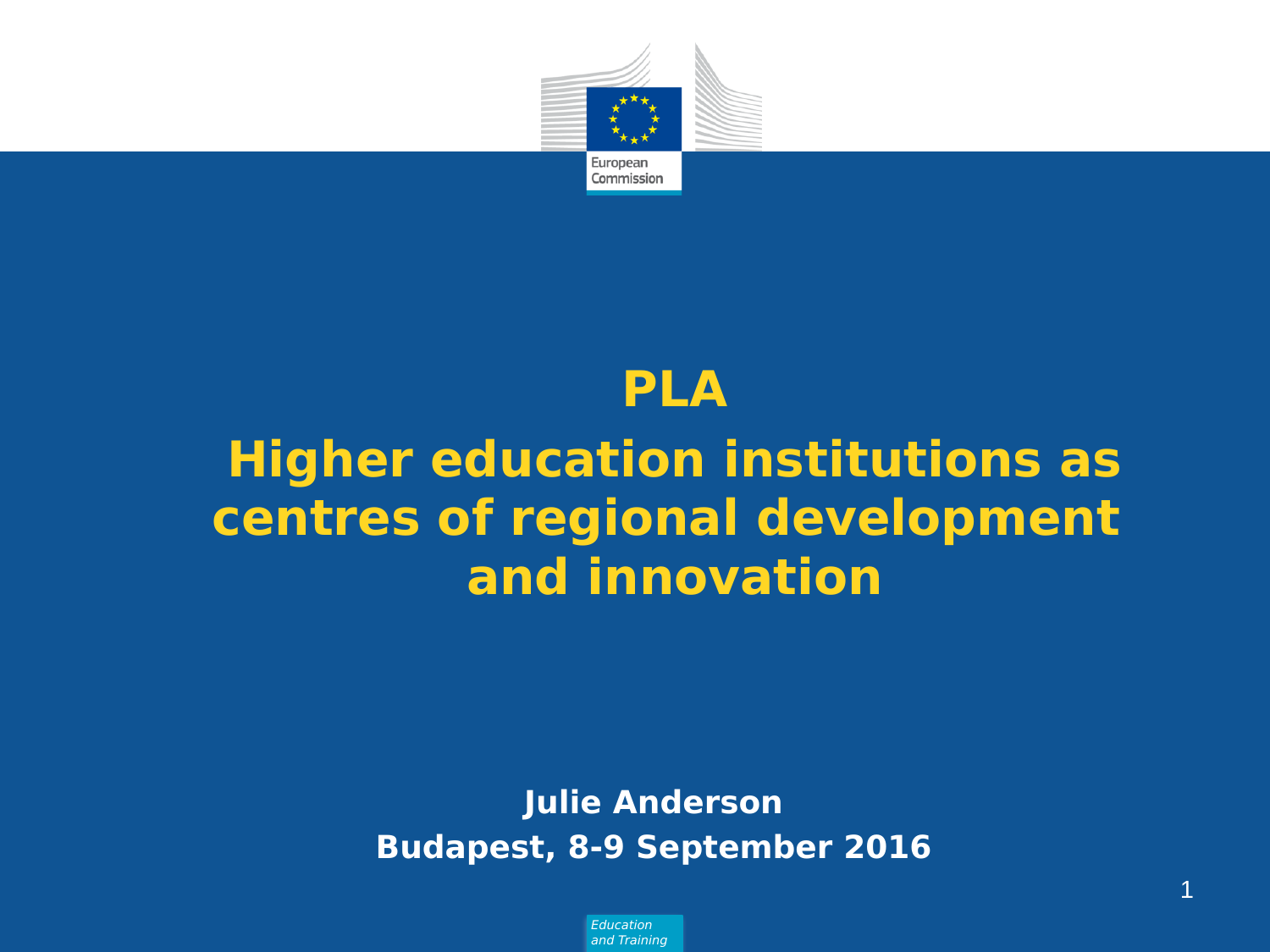

# PLA Higher education institutions as centres of regional development and innovation
Julie Anderson
Budapest, 8-9 September 2016
1